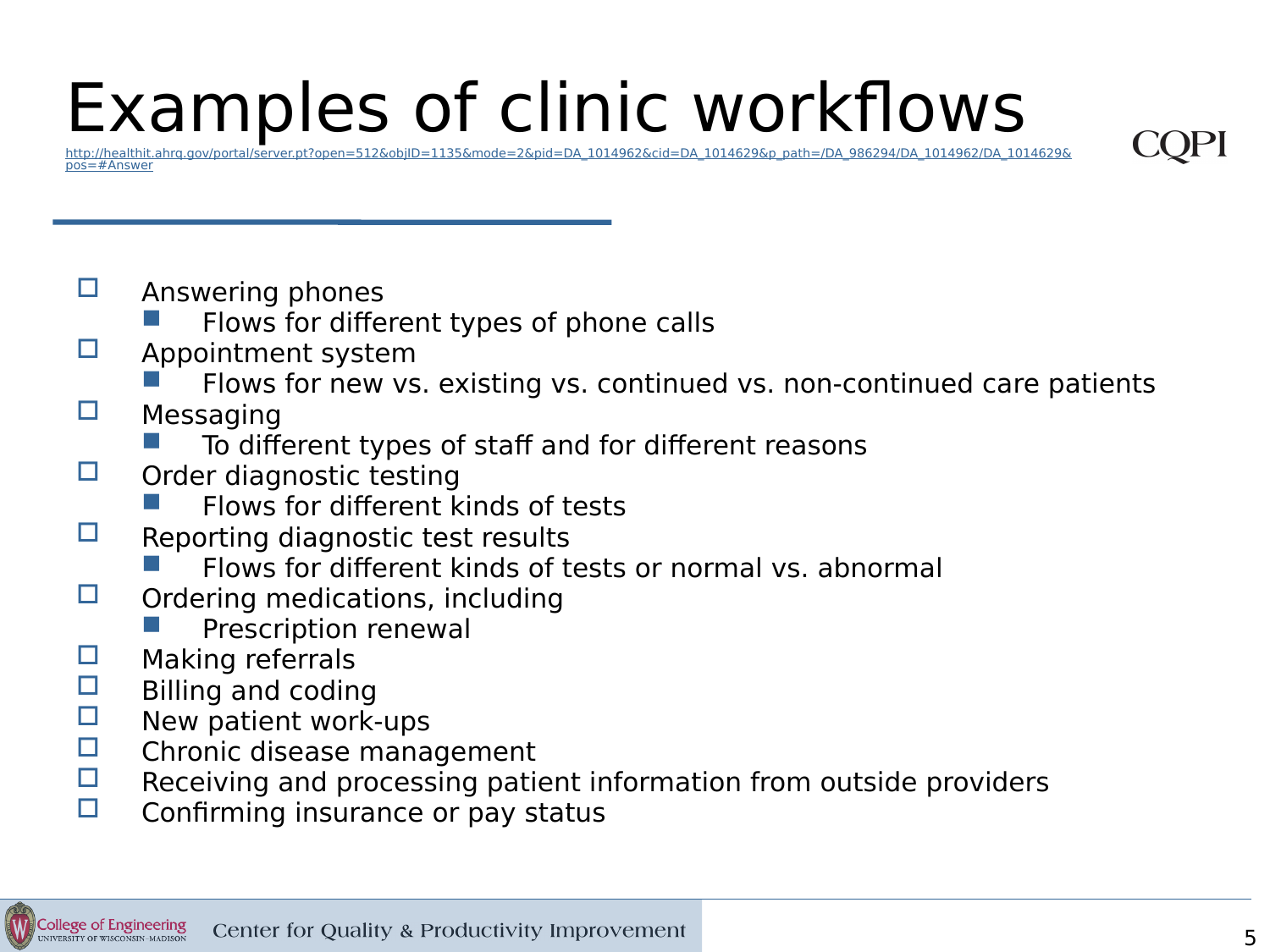

Examples of clinic workflows
http://healthit.ahrq.gov/portal/server.pt?open=512&objID=1135&mode=2&pid=DA_1014962&cid=DA_1014629&p_path=/DA_986294/DA_1014962/DA_1014629&pos=#Answer
Answering phones
Flows for different types of phone calls
Appointment system
Flows for new vs. existing vs. continued vs. non-continued care patients
Messaging
To different types of staff and for different reasons
Order diagnostic testing
Flows for different kinds of tests
Reporting diagnostic test results
Flows for different kinds of tests or normal vs. abnormal
Ordering medications, including
Prescription renewal
Making referrals
Billing and coding
New patient work-ups
Chronic disease management
Receiving and processing patient information from outside providers
Confirming insurance or pay status